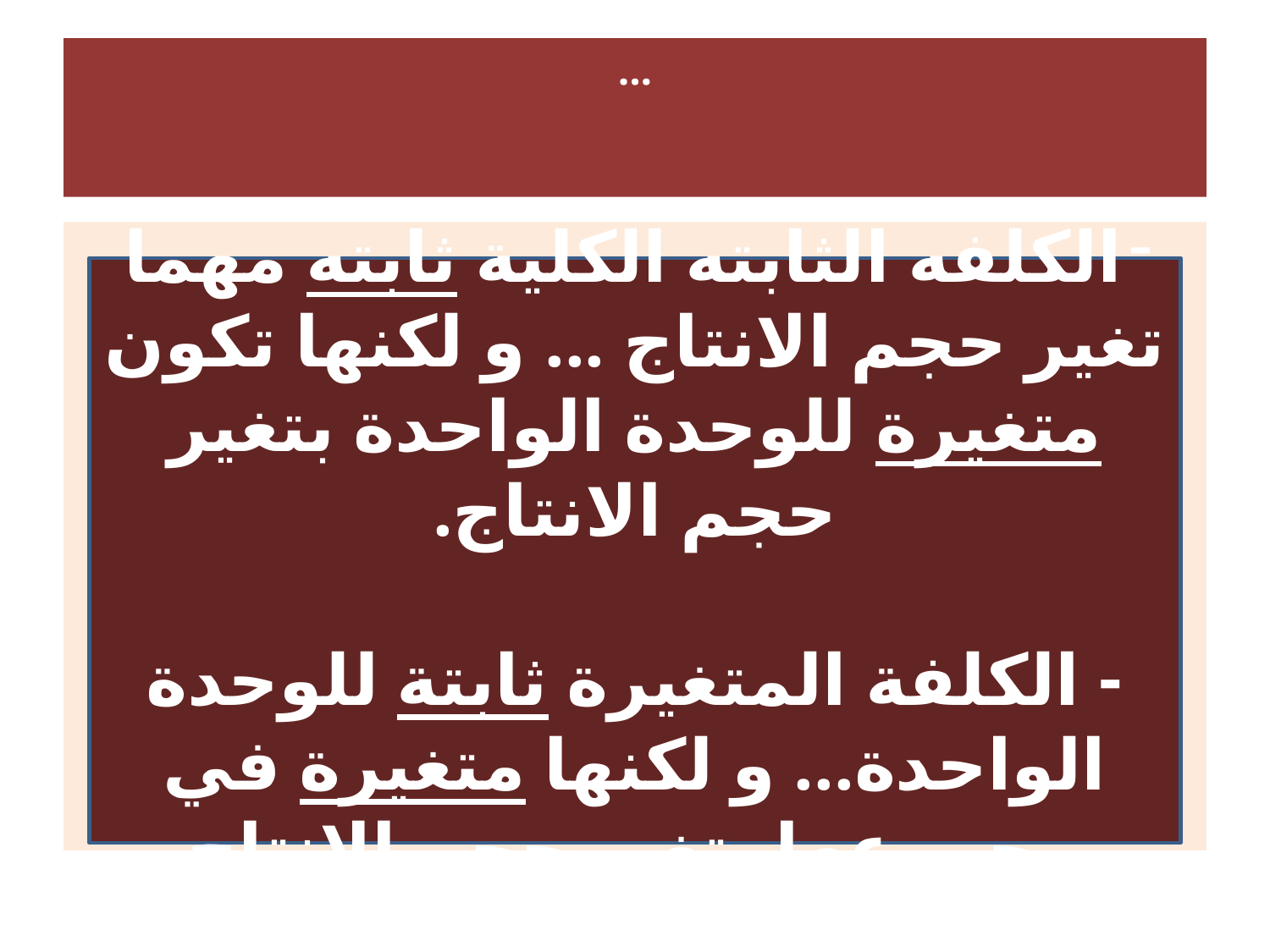

# ...

الكلفه الثابته الكلية ثابته مهما تغير حجم الانتاج ... و لكنها تكون متغيرة للوحدة الواحدة بتغير حجم الانتاج.

- الكلفة المتغيرة ثابتة للوحدة الواحدة... و لكنها متغيرة في مجموعها بتغير حجم الانتاج